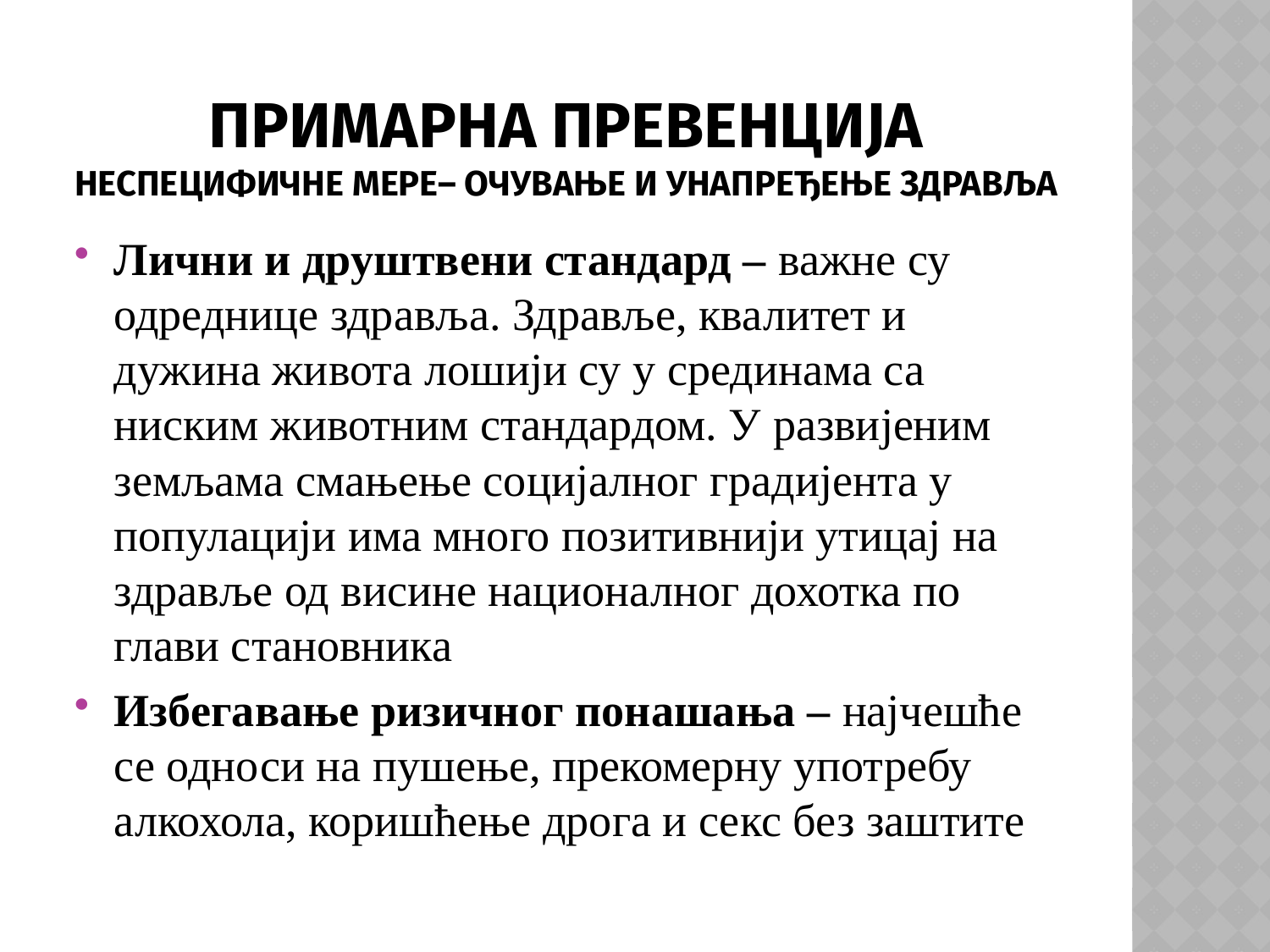

# Примарна превенција неспецифичне мере– очување и унапређење здравља
Лични и друштвени стандард – важне су одреднице здравља. Здравље, квалитет и дужина живота лошији су у срединама са ниским животним стандардом. У развијеним земљама смањење социјалног градијента у популацији има много позитивнији утицај на здравље од висине националног дохотка по глави становника
Избегавање ризичног понашања – најчешће се односи на пушење, прекомерну употребу алкохола, коришћење дрога и секс без заштите